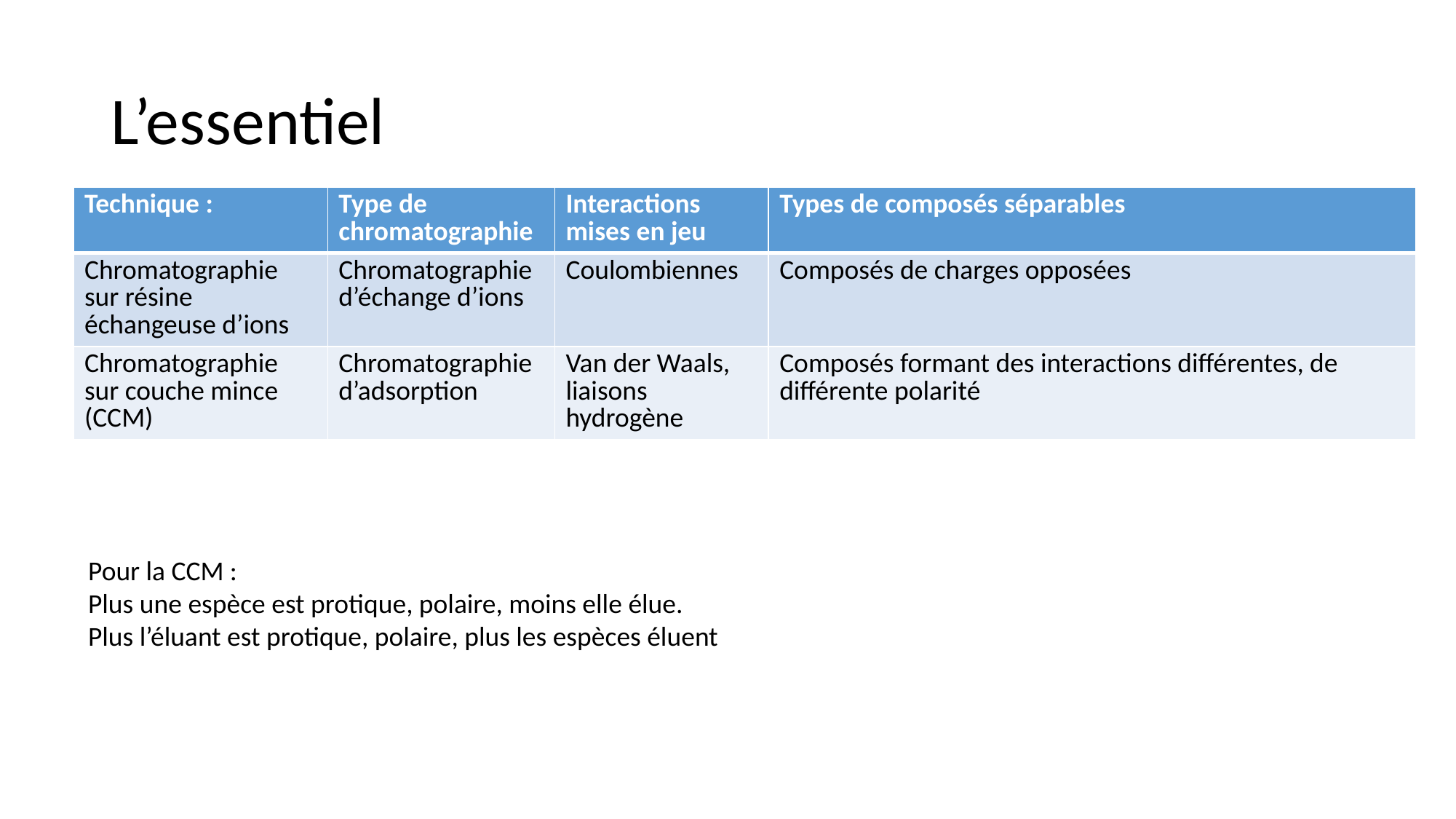

# L’essentiel
| Technique : | Type de chromatographie | Interactions mises en jeu | Types de composés séparables |
| --- | --- | --- | --- |
| Chromatographie sur résine échangeuse d’ions | Chromatographie d’échange d’ions | Coulombiennes | Composés de charges opposées |
| Chromatographie sur couche mince (CCM) | Chromatographie d’adsorption | Van der Waals, liaisons hydrogène | Composés formant des interactions différentes, de différente polarité |
Pour la CCM :
Plus une espèce est protique, polaire, moins elle élue.
Plus l’éluant est protique, polaire, plus les espèces éluent